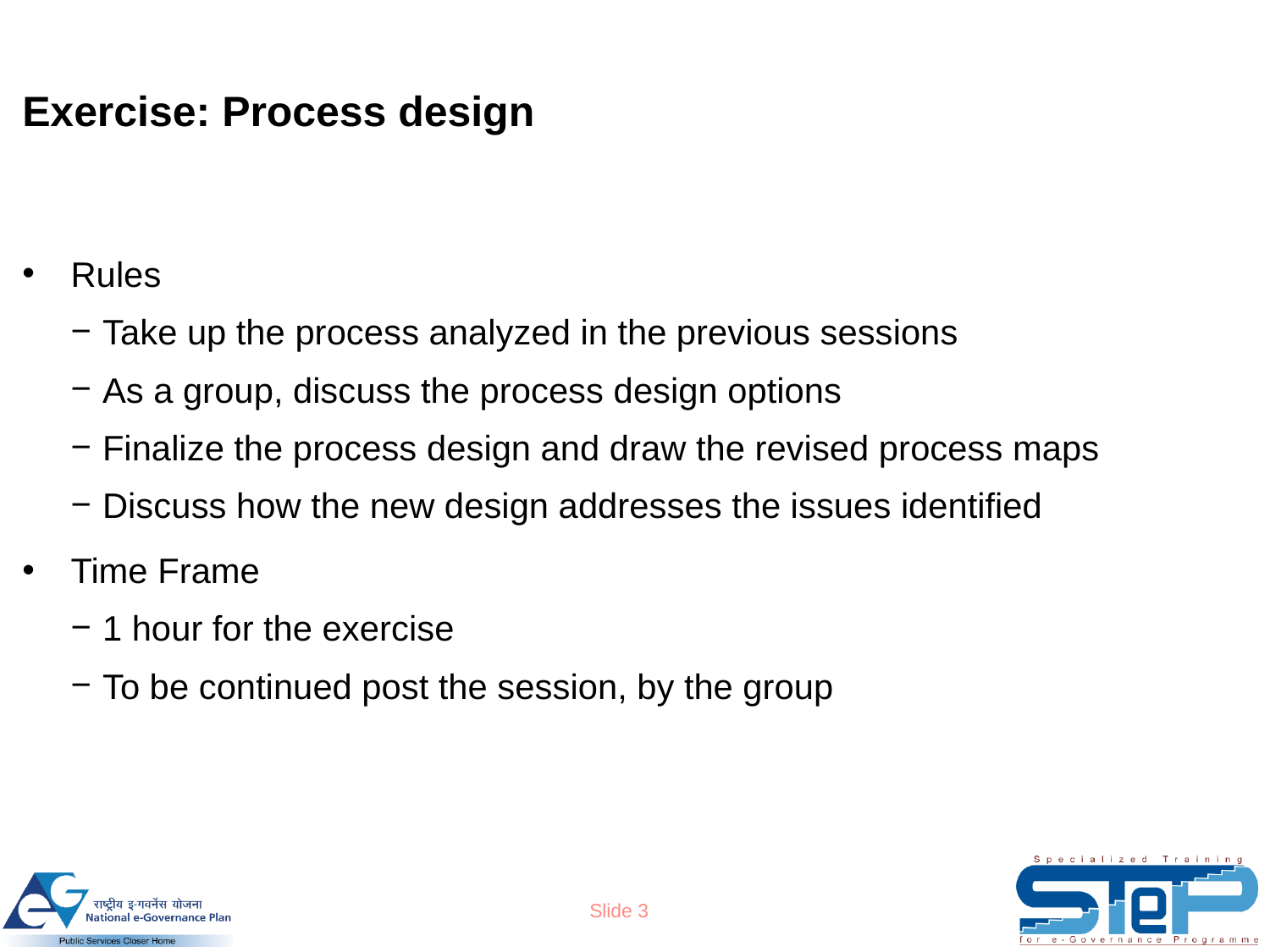

# Exercise: Process design
Rules
Take up the process analyzed in the previous sessions
As a group, discuss the process design options
Finalize the process design and draw the revised process maps
Discuss how the new design addresses the issues identified
Time Frame
1 hour for the exercise
To be continued post the session, by the group